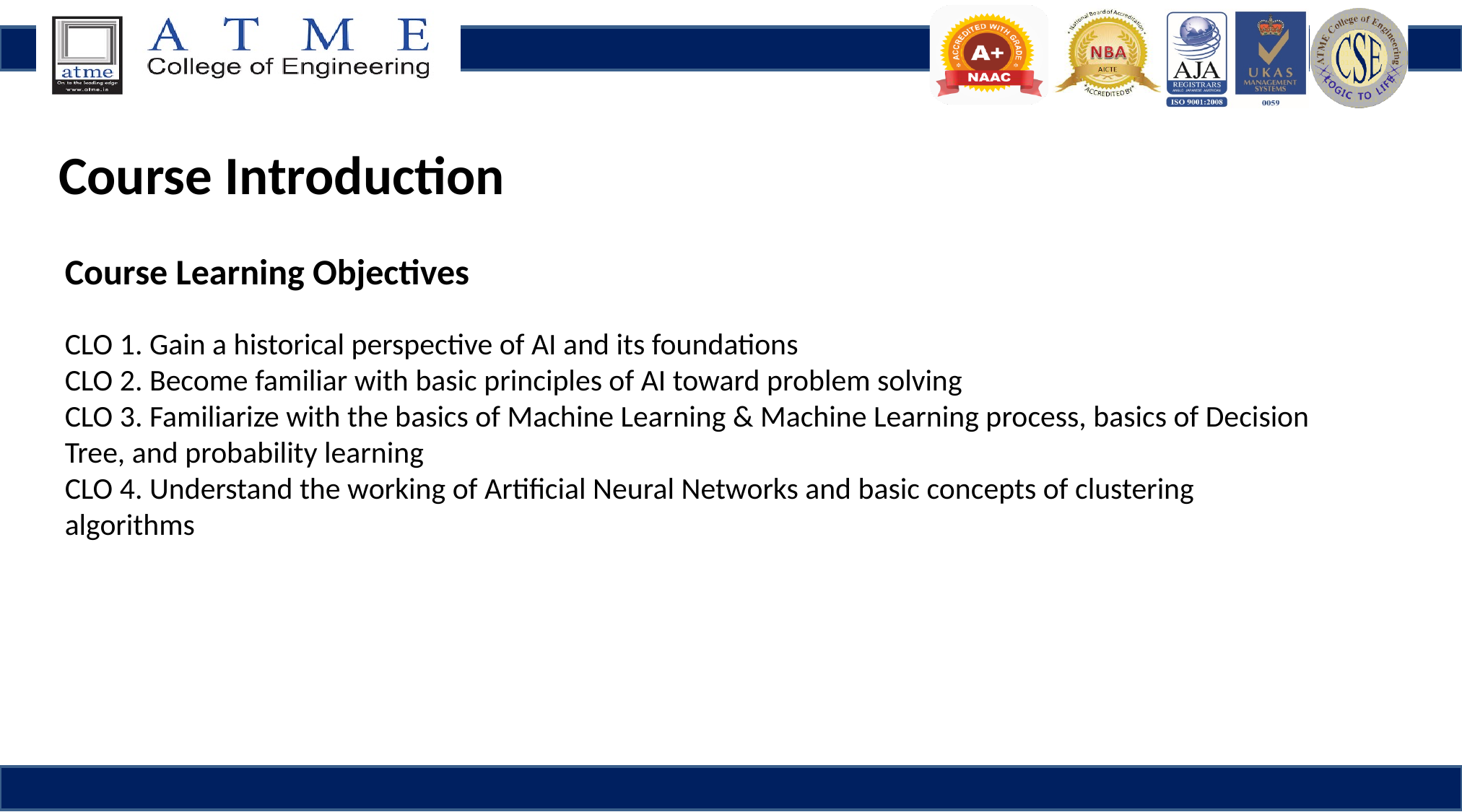

Course Introduction
Course Learning Objectives

CLO 1. Gain a historical perspective of AI and its foundations
CLO 2. Become familiar with basic principles of AI toward problem solving
CLO 3. Familiarize with the basics of Machine Learning & Machine Learning process, basics of Decision Tree, and probability learning
CLO 4. Understand the working of Artificial Neural Networks and basic concepts of clustering
algorithms